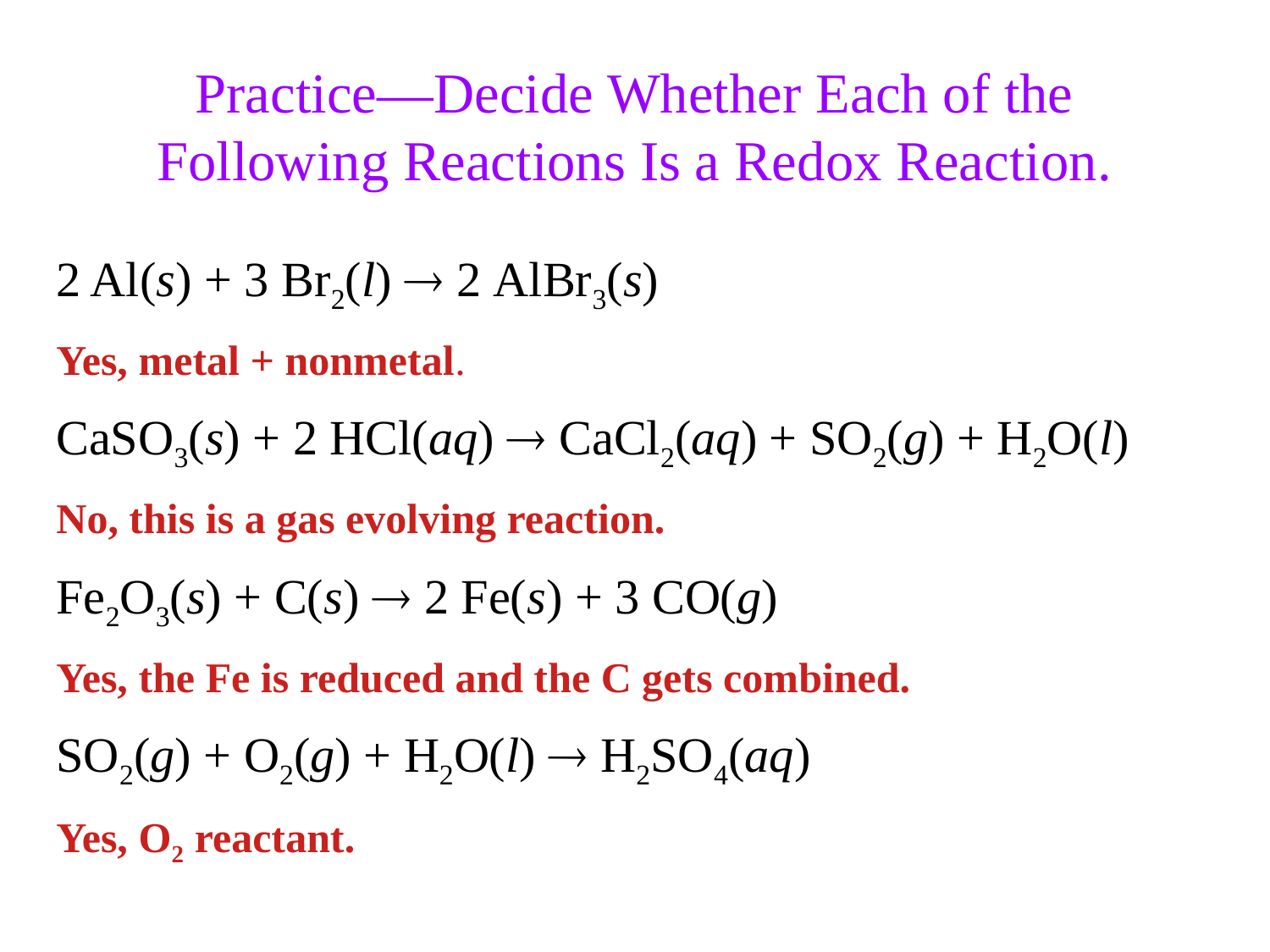

Practice—Decide Whether Each of the Following Reactions Is a Redox Reaction.
2 Al(s) + 3 Br2(l) → 2 AlBr3(s)
Yes, metal + nonmetal.
CaSO3(s) + 2 HCl(aq) → CaCl2(aq) + SO2(g) + H2O(l)
No, this is a gas evolving reaction.
Fe2O3(s) + C(s) → 2 Fe(s) + 3 CO(g)
Yes, the Fe is reduced and the C gets combined.
SO2(g) + O2(g) + H2O(l) → H2SO4(aq)
Yes, O2 reactant.